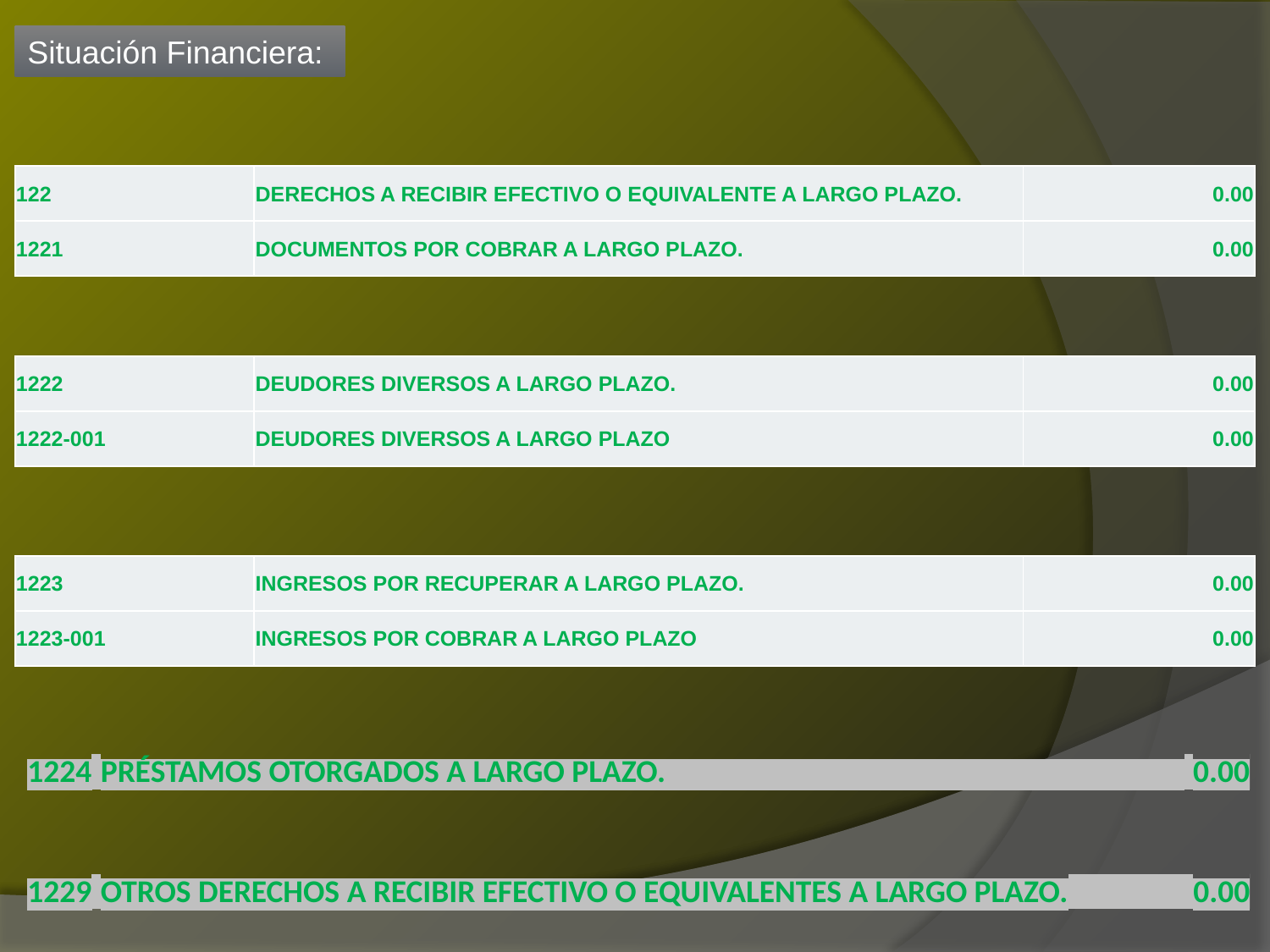

Situación Financiera:
| 122 | DERECHOS A RECIBIR EFECTIVO O EQUIVALENTE A LARGO PLAZO. | 0.00 |
| --- | --- | --- |
| 1221 | DOCUMENTOS POR COBRAR A LARGO PLAZO. | 0.00 |
| 1222 | DEUDORES DIVERSOS A LARGO PLAZO. | 0.00 |
| --- | --- | --- |
| 1222-001 | DEUDORES DIVERSOS A LARGO PLAZO | 0.00 |
| 1223 | INGRESOS POR RECUPERAR A LARGO PLAZO. | 0.00 |
| --- | --- | --- |
| 1223-001 | INGRESOS POR COBRAR A LARGO PLAZO | 0.00 |
1224 PRÉSTAMOS OTORGADOS A LARGO PLAZO.                                                                         0.00
1229 OTROS DERECHOS A RECIBIR EFECTIVO O EQUIVALENTES A LARGO PLAZO.              0.00